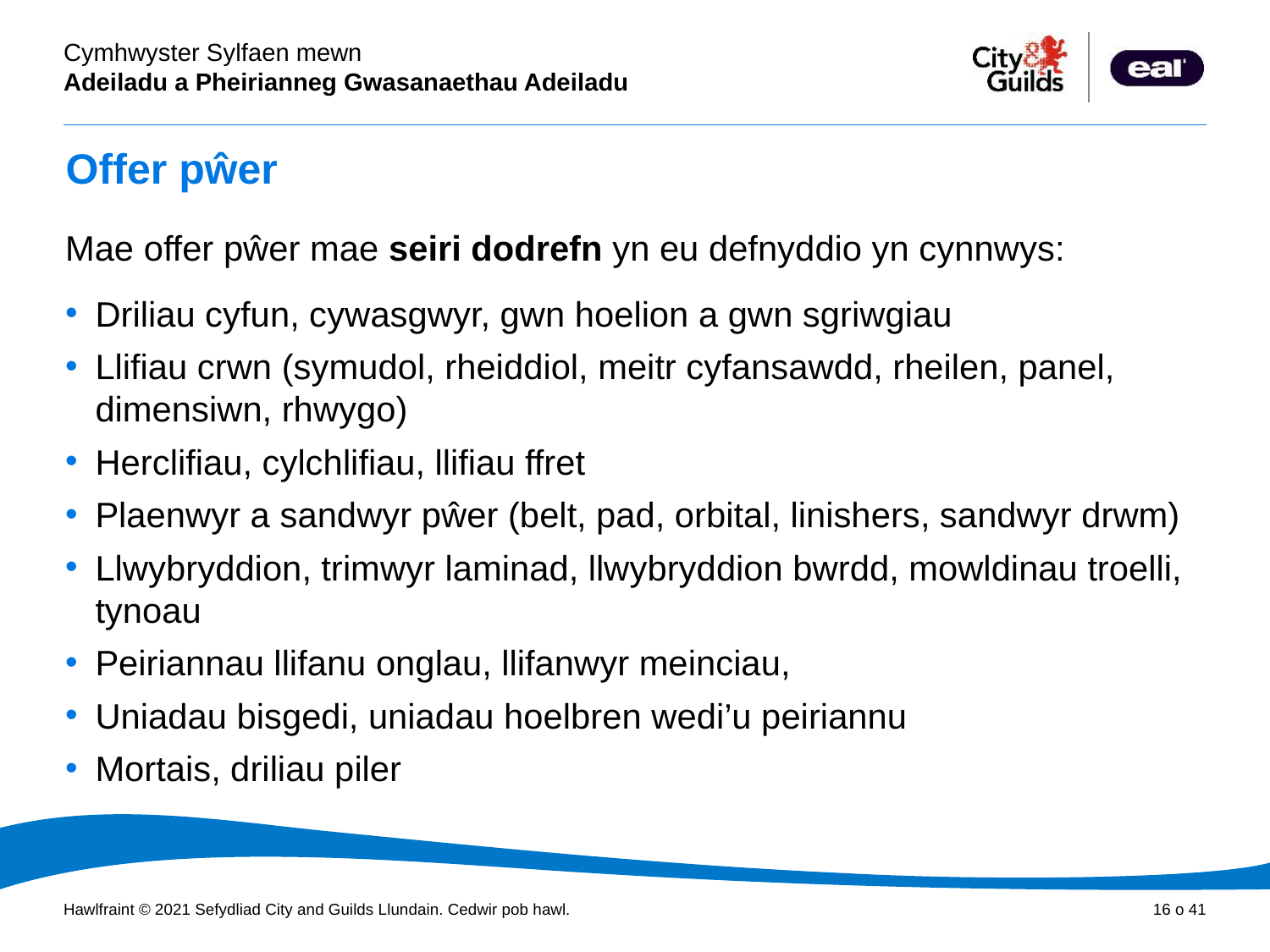

# Offer pŵer
Mae offer pŵer mae seiri dodrefn yn eu defnyddio yn cynnwys:
Driliau cyfun, cywasgwyr, gwn hoelion a gwn sgriwgiau
Llifiau crwn (symudol, rheiddiol, meitr cyfansawdd, rheilen, panel, dimensiwn, rhwygo)
Herclifiau, cylchlifiau, llifiau ffret
Plaenwyr a sandwyr pŵer (belt, pad, orbital, linishers, sandwyr drwm)
Llwybryddion, trimwyr laminad, llwybryddion bwrdd, mowldinau troelli, tynoau
Peiriannau llifanu onglau, llifanwyr meinciau,
Uniadau bisgedi, uniadau hoelbren wedi’u peiriannu
Mortais, driliau piler